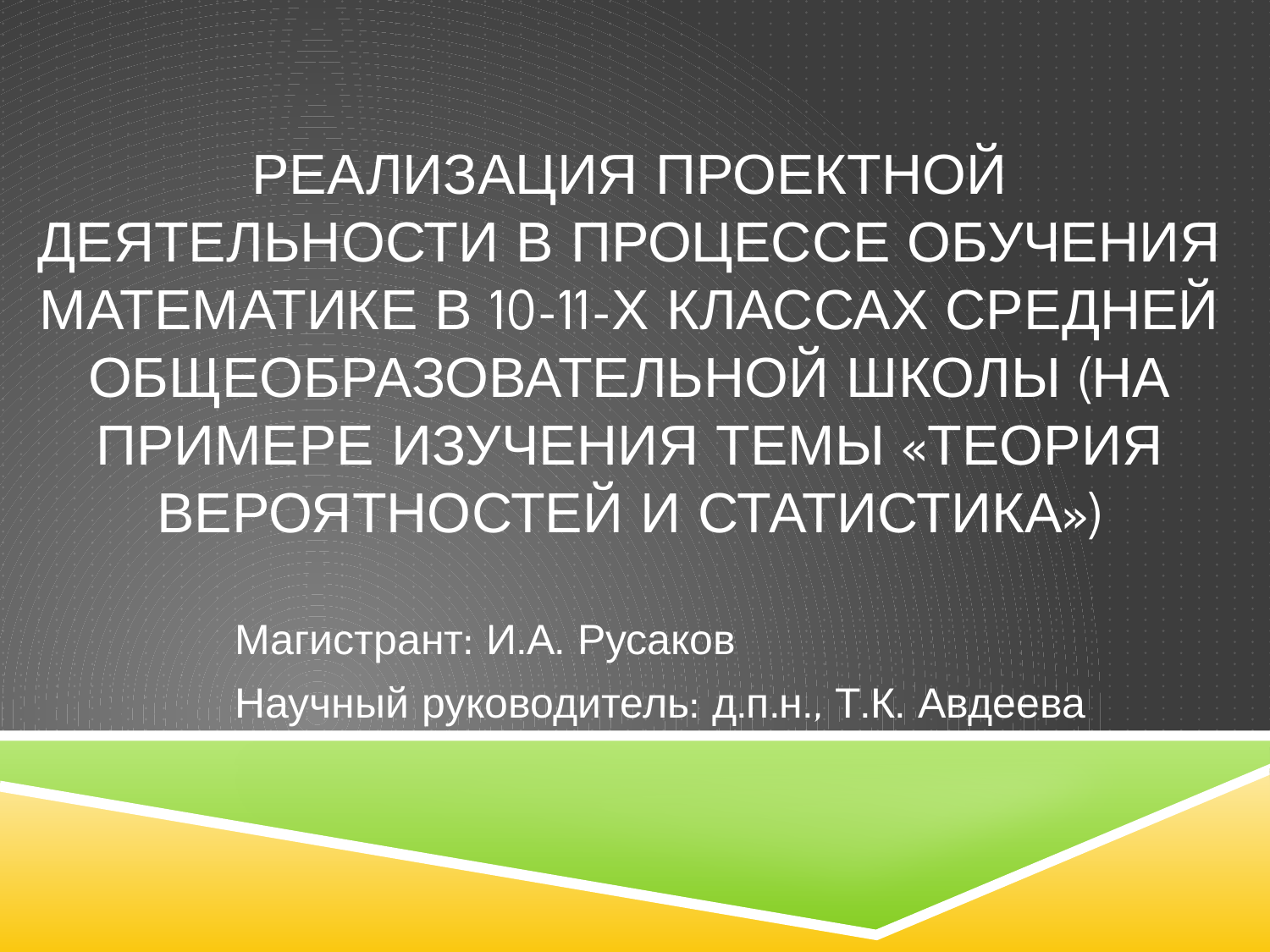

# РЕАЛИЗАЦИЯ ПРОЕКТНОЙ ДЕЯТЕЛЬНОСТИ В ПРОЦЕССЕ ОБУЧЕНИЯ МАТЕМАТИКЕ В 10-11-Х КЛАССАХ СРЕДНЕЙ ОБЩЕОБРАЗОВАТЕЛЬНОЙ школы (НА ПРИМЕРЕ ИЗУЧЕНИЯ ТЕМЫ «ТЕОРИЯ ВЕРОЯТНОСТЕЙ И СТАТИСТИКА»)
Магистрант: И.А. Русаков
Научный руководитель: д.п.н., Т.К. Авдеева